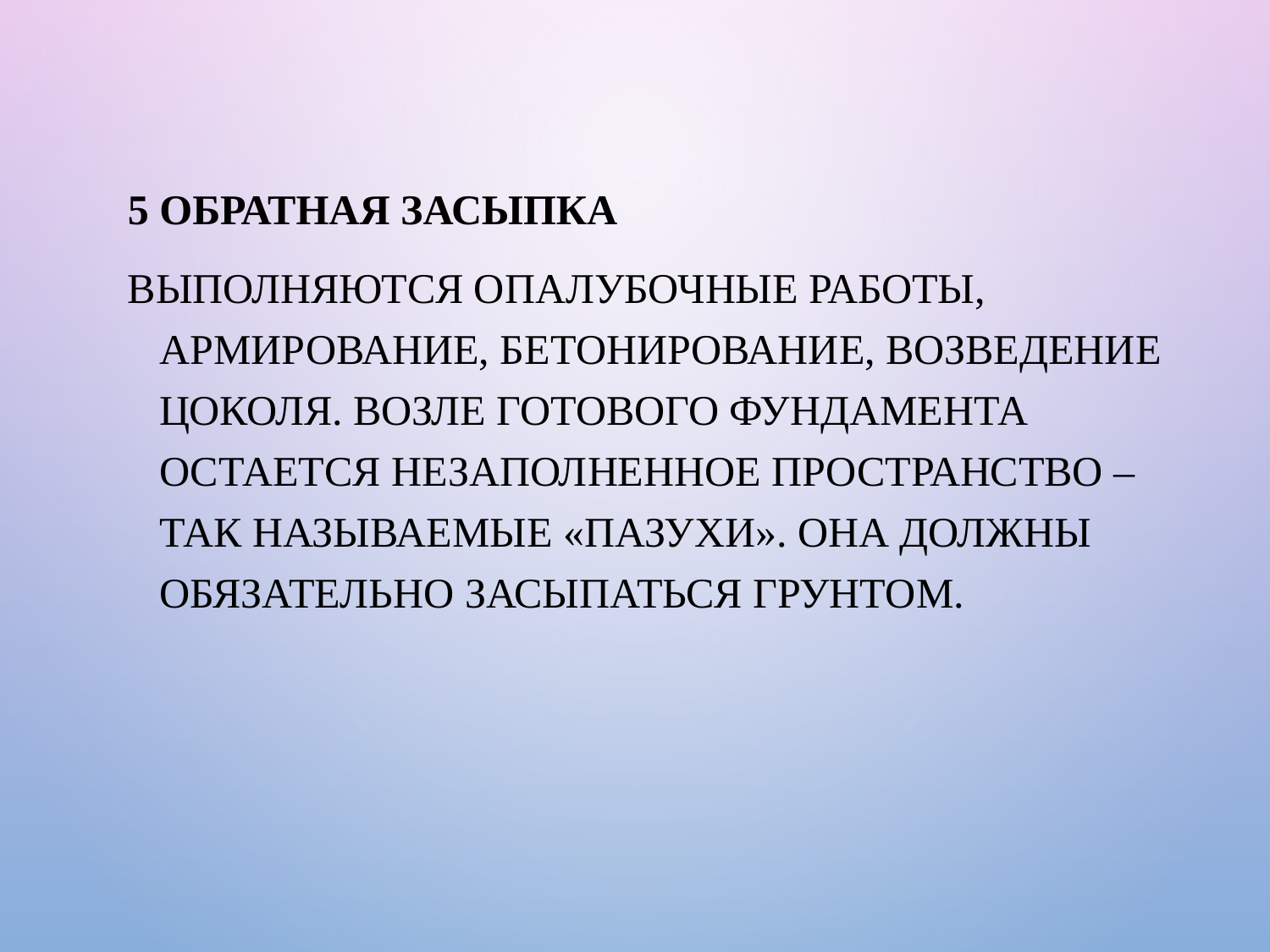

5 Обратная засыпка
Выполняются опалубочные работы, армирование, бетонирование, возведение цоколя. Возле готового фундамента остается незаполненное пространство – так называемые «пазухи». Она должны обязательно засыпаться грунтом.